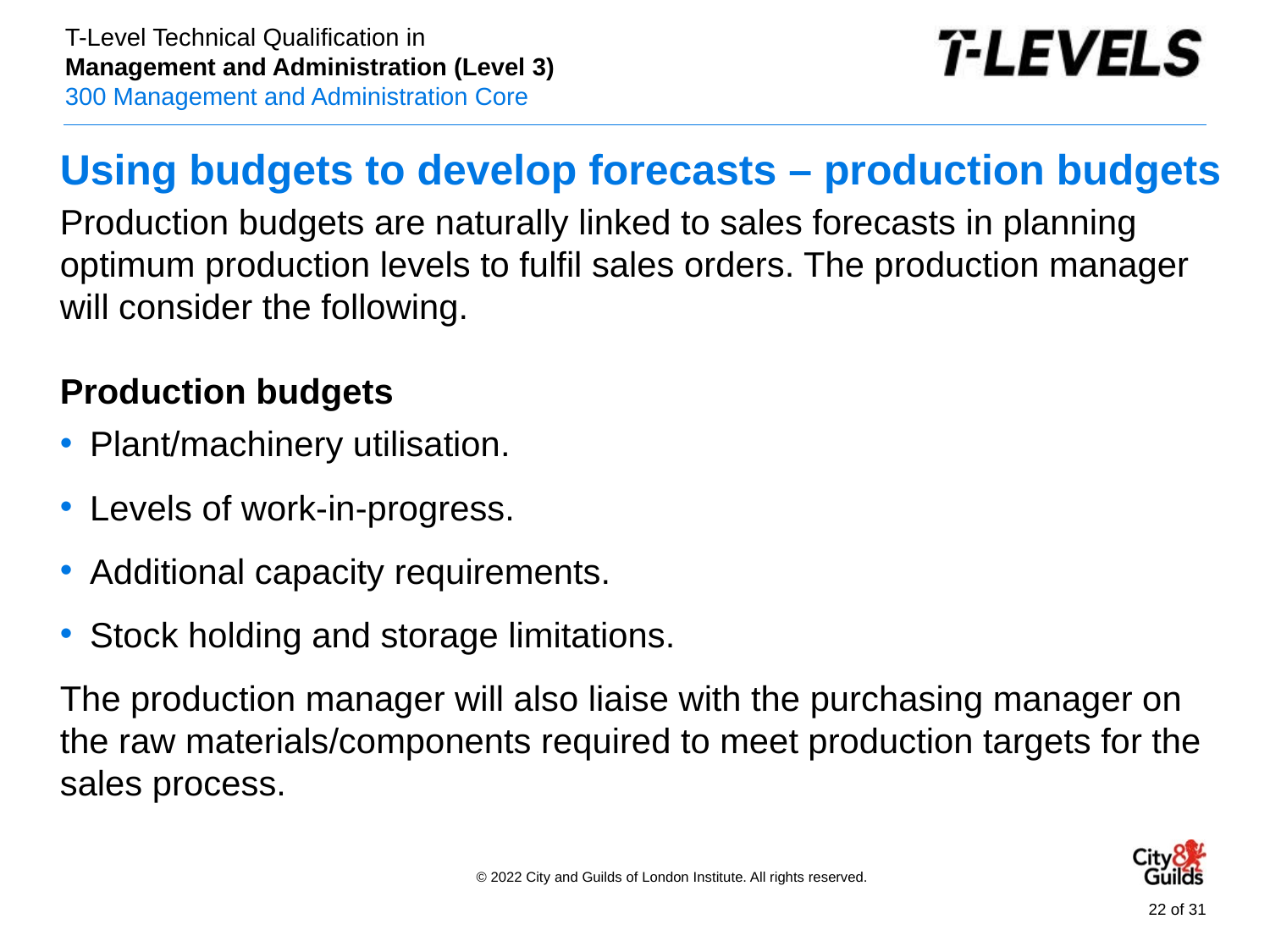

# Using budgets to develop forecasts – production budgets
Production budgets are naturally linked to sales forecasts in planning optimum production levels to fulfil sales orders. The production manager will consider the following.

Production budgets
Plant/machinery utilisation.
Levels of work-in-progress.
Additional capacity requirements.
Stock holding and storage limitations.
The production manager will also liaise with the purchasing manager on the raw materials/components required to meet production targets for the sales process.